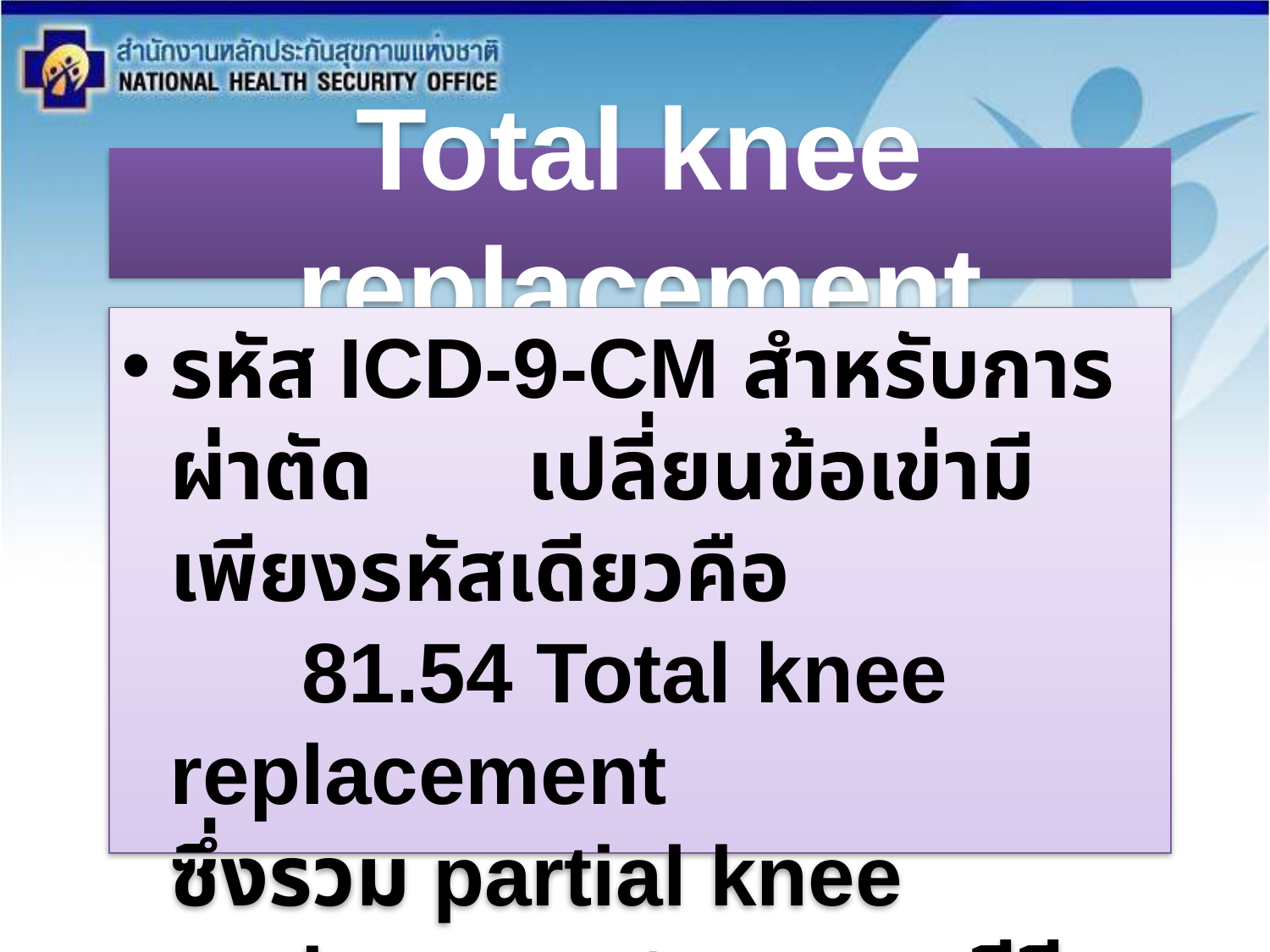

# Total knee replacement
รหัส ICD-9-CM สำหรับการผ่าตัด       เปลี่ยนข้อเข่ามีเพียงรหัสเดียวคือ                       81.54 Total knee replacement                 ซึ่งรวม partial knee replacement             วีธีต่างๆด้วย